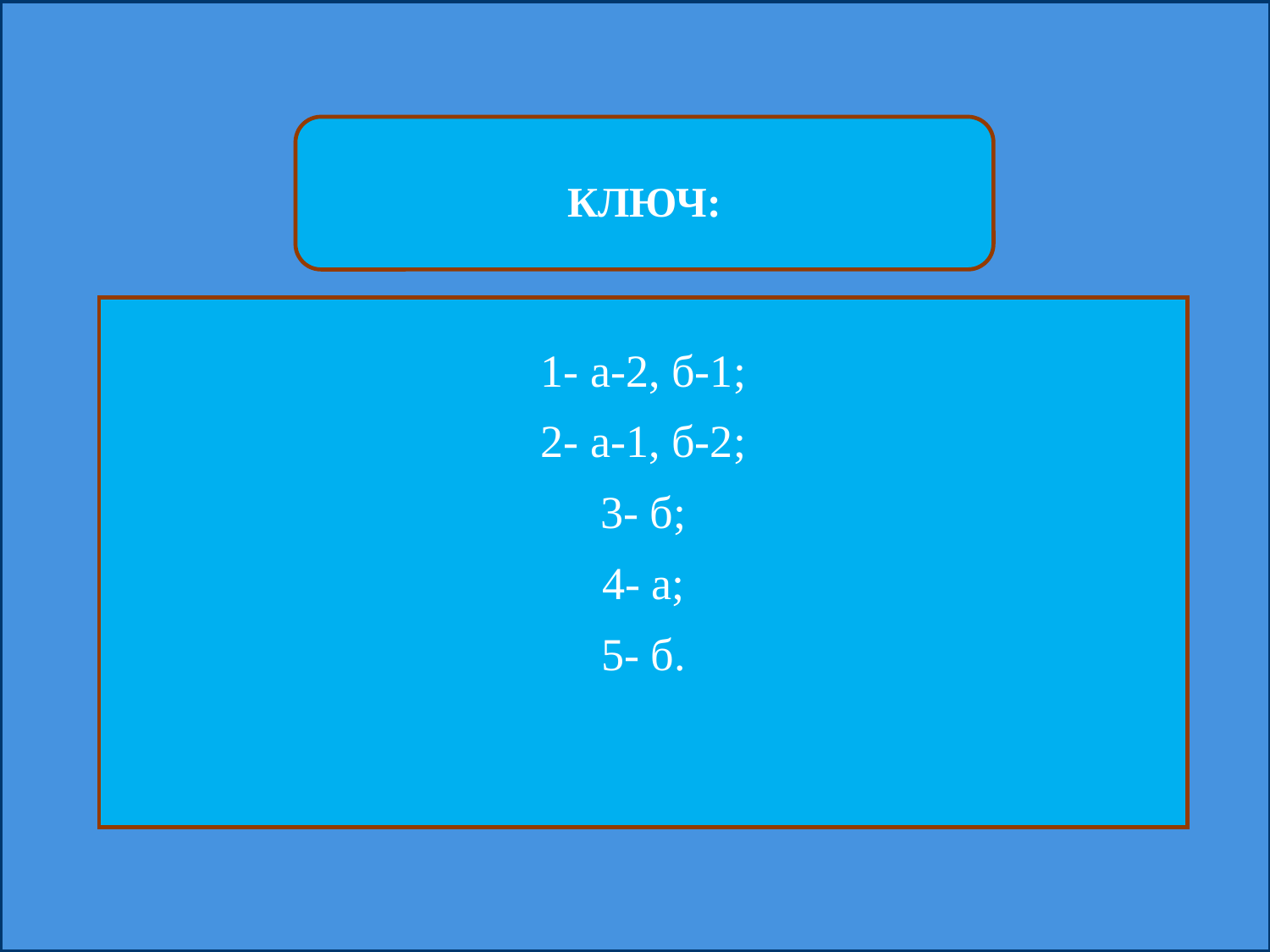

КЛЮЧ:
1- а-2, б-1;
2- а-1, б-2;
3- б;
4- а;
5- б.